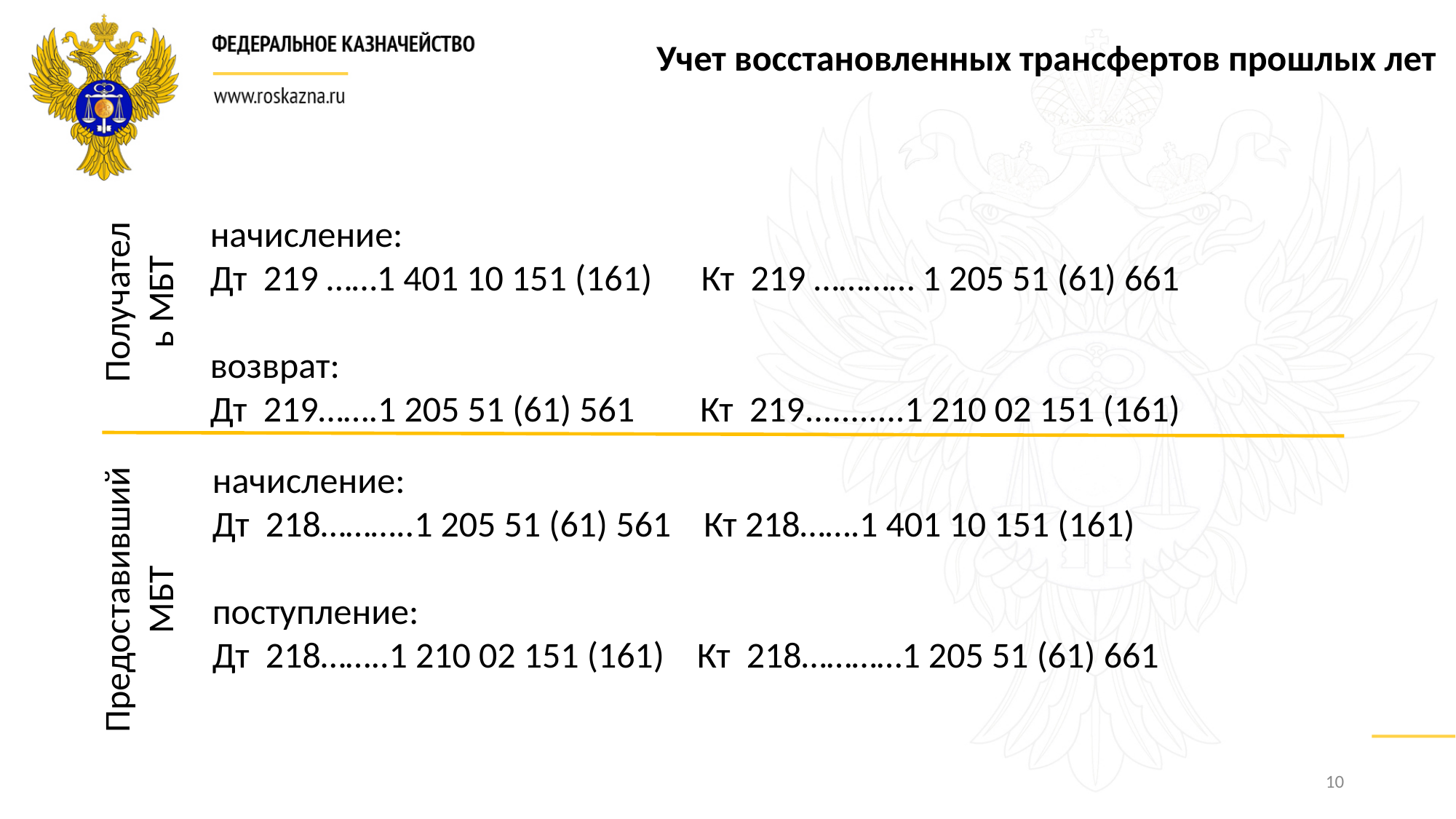

Учет восстановленных трансфертов прошлых лет

Получатель МБТ
начисление:
Дт  219 ……1 401 10 151 (161)      Кт  219 ………… 1 205 51 (61) 661

возврат:
Дт  219…….1 205 51 (61) 561        Кт  219...........1 210 02 151 (161)

Предоставивший МБТ
начисление:
Дт  218………..1 205 51 (61) 561    Кт 218…….1 401 10 151 (161)

поступление:
Дт  218……..1 210 02 151 (161)    Кт  218…………1 205 51 (61) 661

10